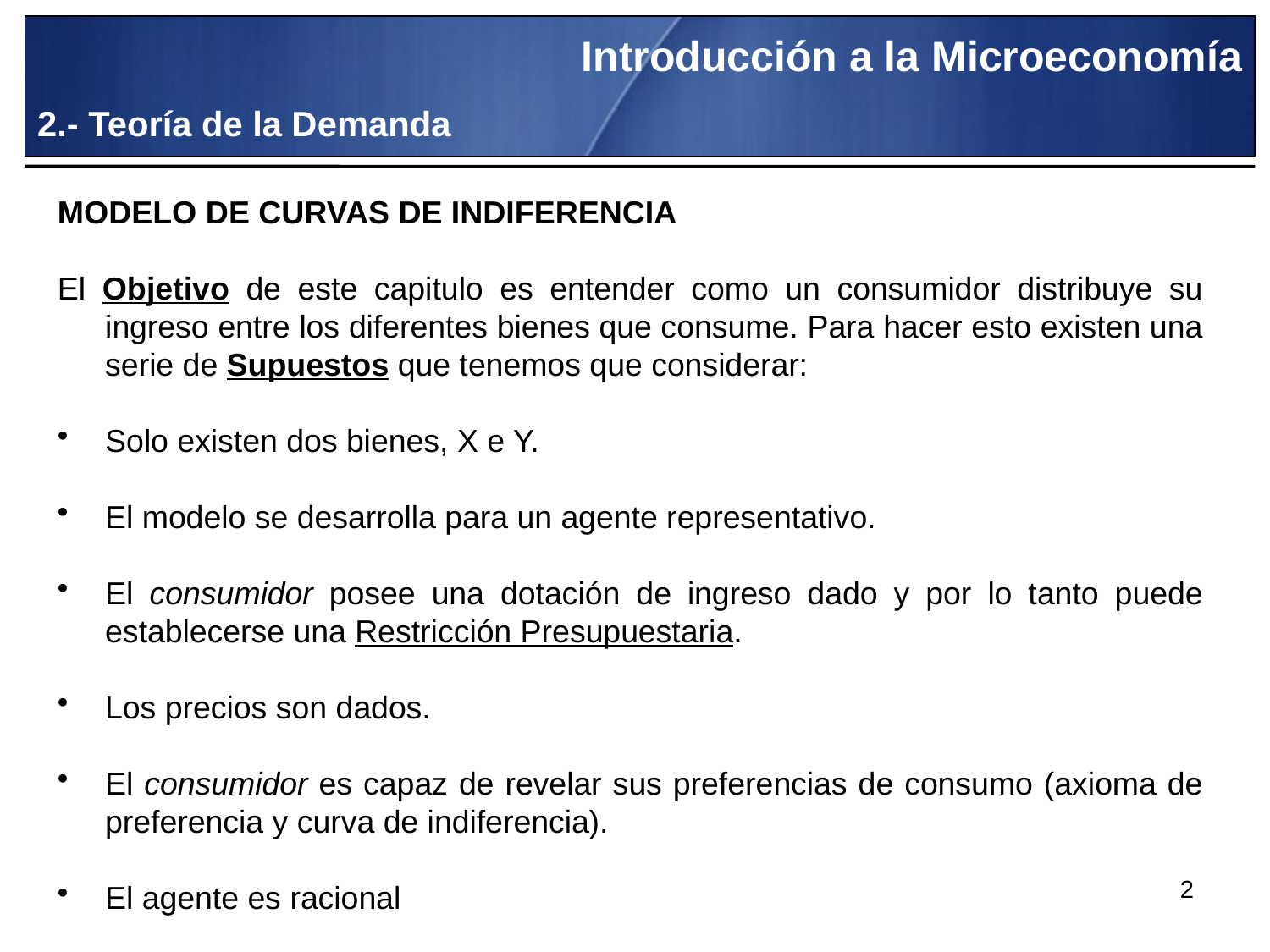

Introducción a la Microeconomía
2.- Teoría de la Demanda

MODELO DE CURVAS DE INDIFERENCIA

El Objetivo de este capitulo es entender como un consumidor distribuye su ingreso entre los diferentes bienes que consume. Para hacer esto existen una serie de Supuestos que tenemos que considerar:

Solo existen dos bienes, X e Y.

El modelo se desarrolla para un agente representativo.

El consumidor posee una dotación de ingreso dado y por lo tanto puede establecerse una Restricción Presupuestaria.

Los precios son dados.

El consumidor es capaz de revelar sus preferencias de consumo (axioma de preferencia y curva de indiferencia).

El agente es racional
2